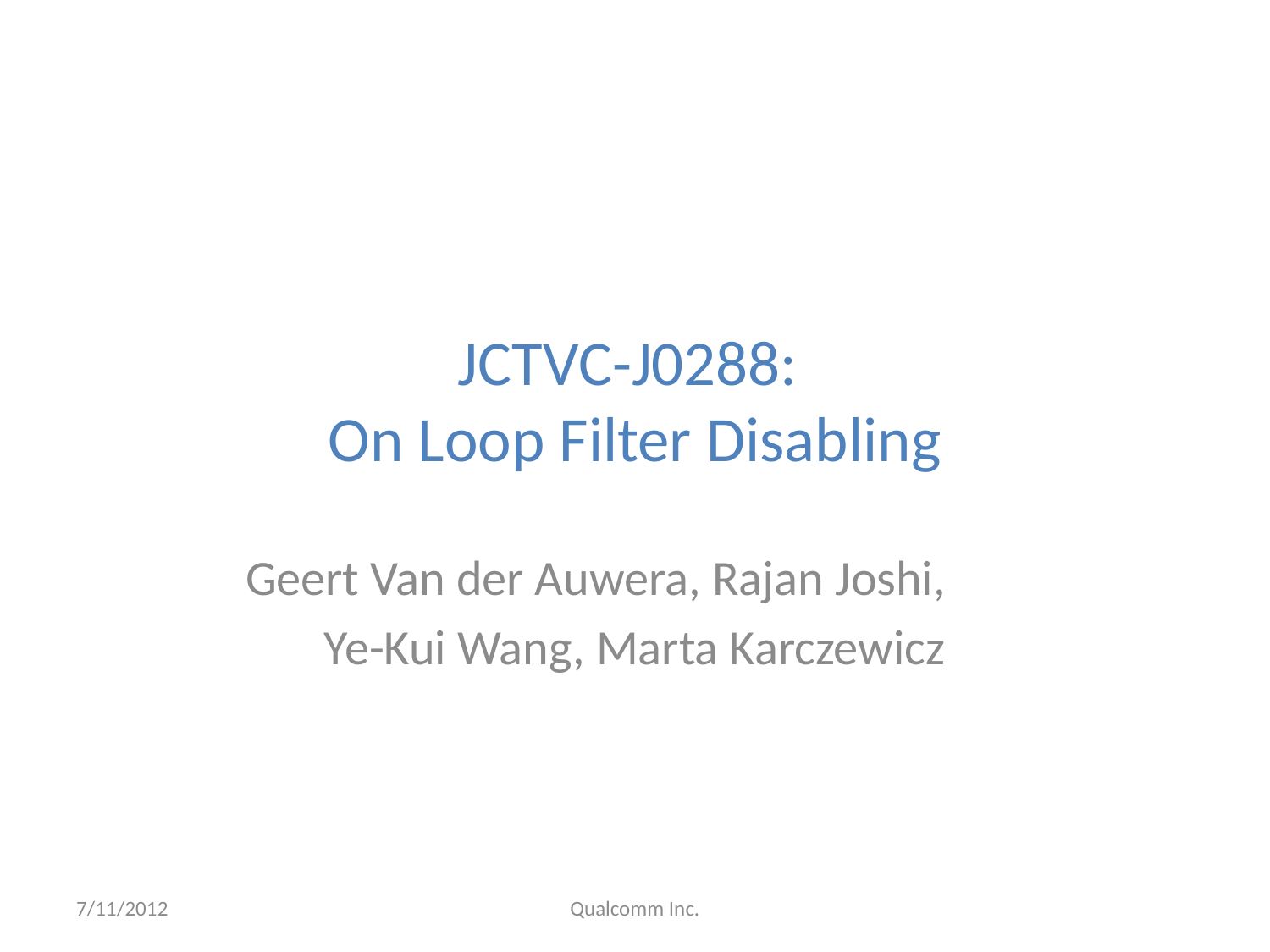

# JCTVC-J0288: On Loop Filter Disabling
Geert Van der Auwera, Rajan Joshi,
Ye-Kui Wang, Marta Karczewicz
7/11/2012
Qualcomm Inc.